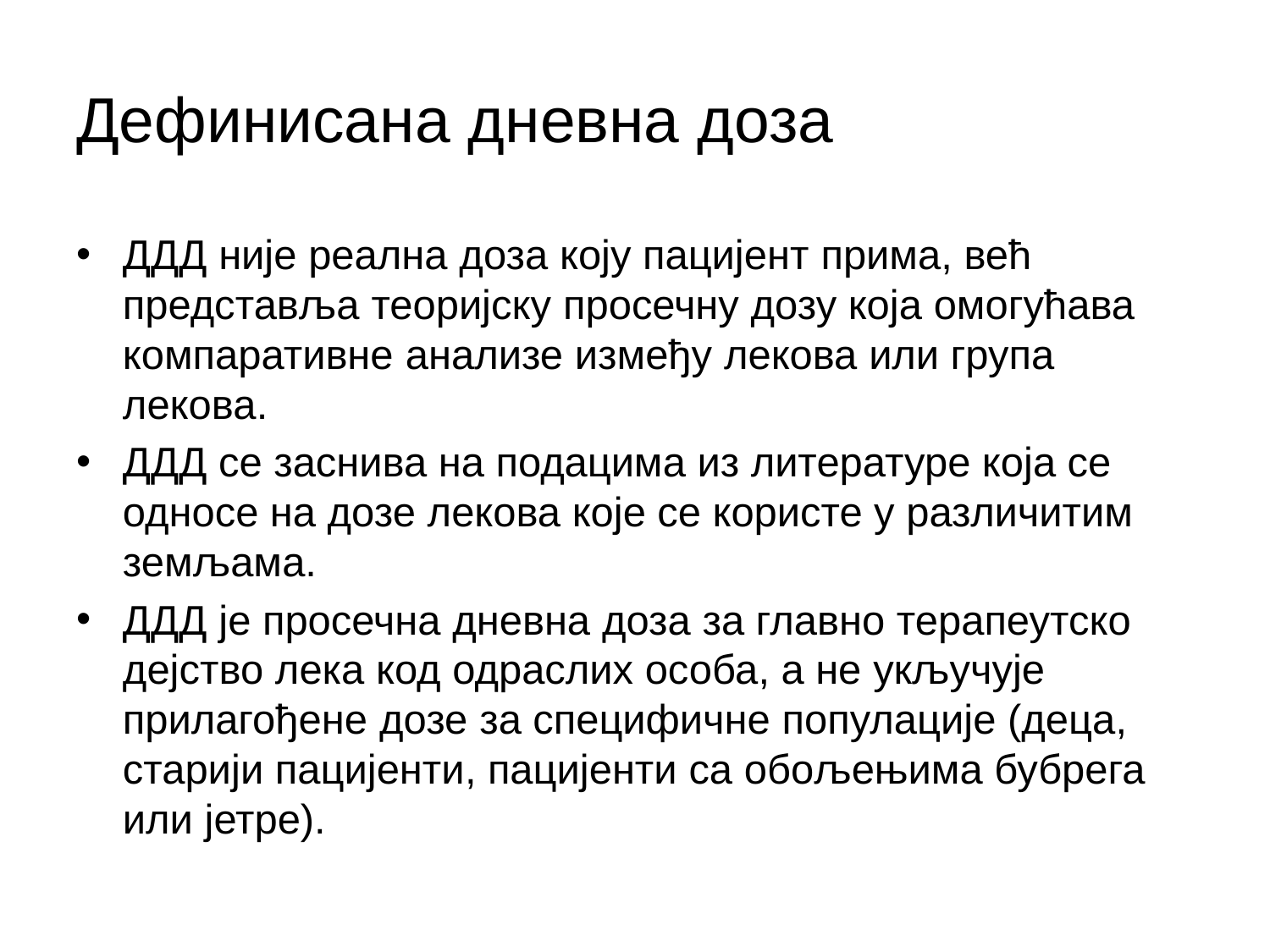

# Дефинисана дневна доза
ДДД није реална доза коју пацијент прима, већ представља теоријску просечну дозу која омогућава компаративне анализе између лекова или група лекова.
ДДД се заснива на подацима из литературе која се односе на дозе лекова које се користе у различитим земљама.
ДДД је просечна дневна доза за главно терапеутско дејство лека код одраслих особа, а не укључује прилагођене дозе за специфичне популације (деца, старији пацијенти, пацијенти са обољењима бубрега или јетре).